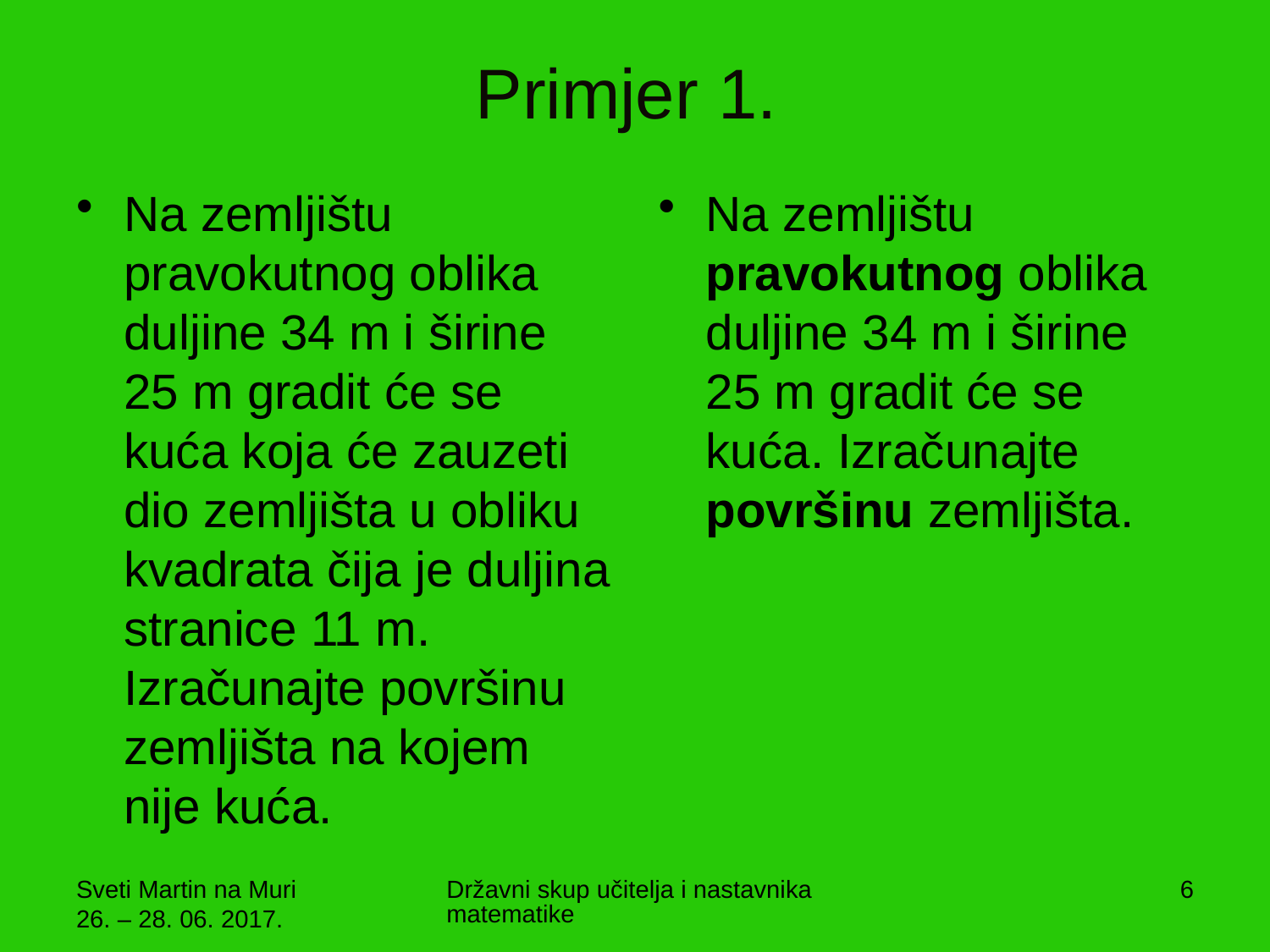

# Primjer 1.
Na zemljištu pravokutnog oblika duljine 34 m i širine 25 m gradit će se kuća koja će zauzeti dio zemljišta u obliku kvadrata čija je duljina stranice 11 m. Izračunajte površinu zemljišta na kojem nije kuća.

Na zemljištu pravokutnog oblika duljine 34 m i širine 25 m gradit će se kuća. Izračunajte površinu zemljišta.
Sveti Martin na Muri 26. – 28. 06. 2017.
Državni skup učitelja i nastavnika matematike
6